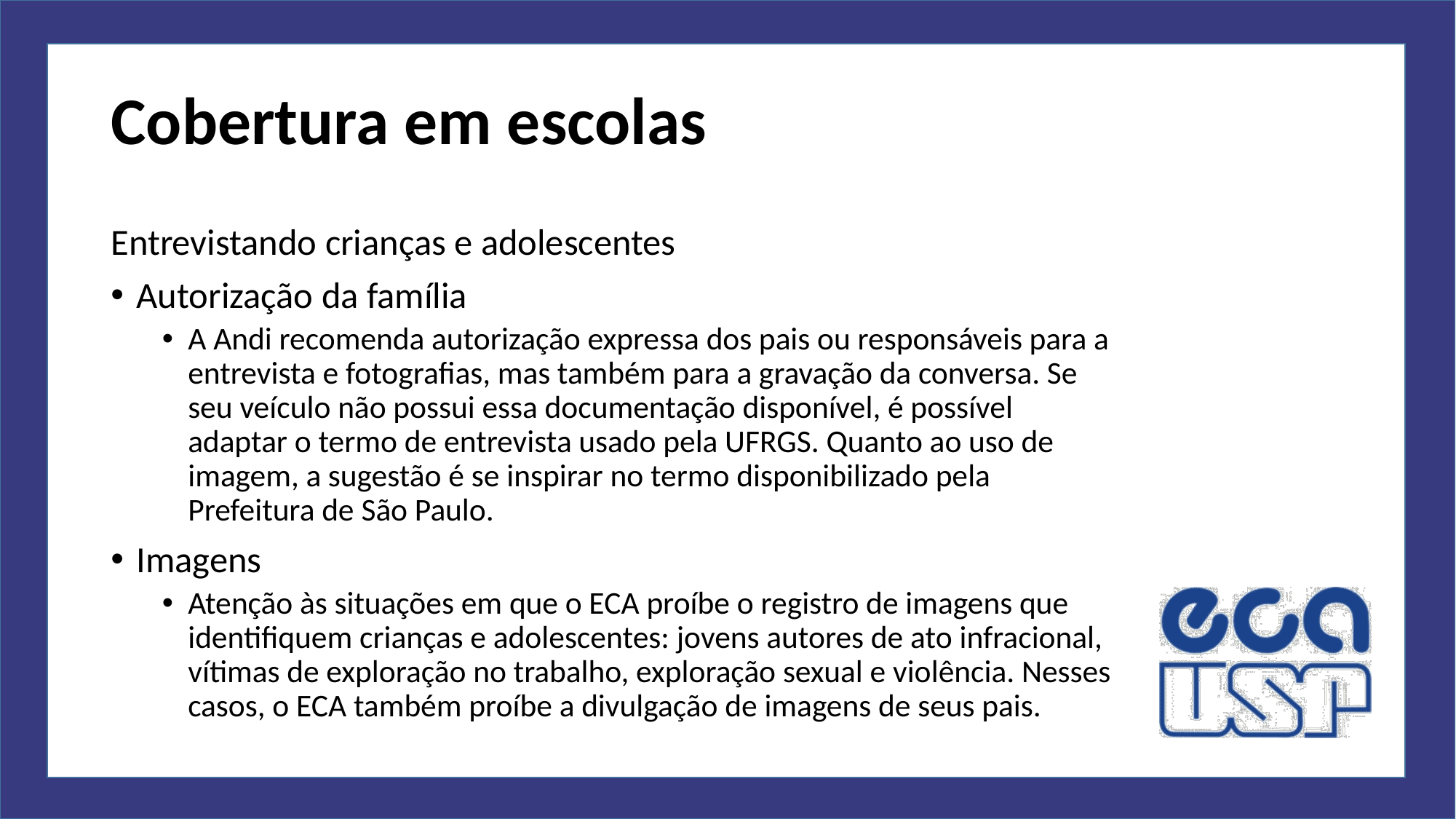

# Cobertura em escolas
Entrevistando crianças e adolescentes
Autorização da família
A Andi recomenda autorização expressa dos pais ou responsáveis para a entrevista e fotografias, mas também para a gravação da conversa. Se seu veículo não possui essa documentação disponível, é possível adaptar o termo de entrevista usado pela UFRGS. Quanto ao uso de imagem, a sugestão é se inspirar no termo disponibilizado pela Prefeitura de São Paulo.
Imagens
Atenção às situações em que o ECA proíbe o registro de imagens que identifiquem crianças e adolescentes: jovens autores de ato infracional, vítimas de exploração no trabalho, exploração sexual e violência. Nesses casos, o ECA também proíbe a divulgação de imagens de seus pais.